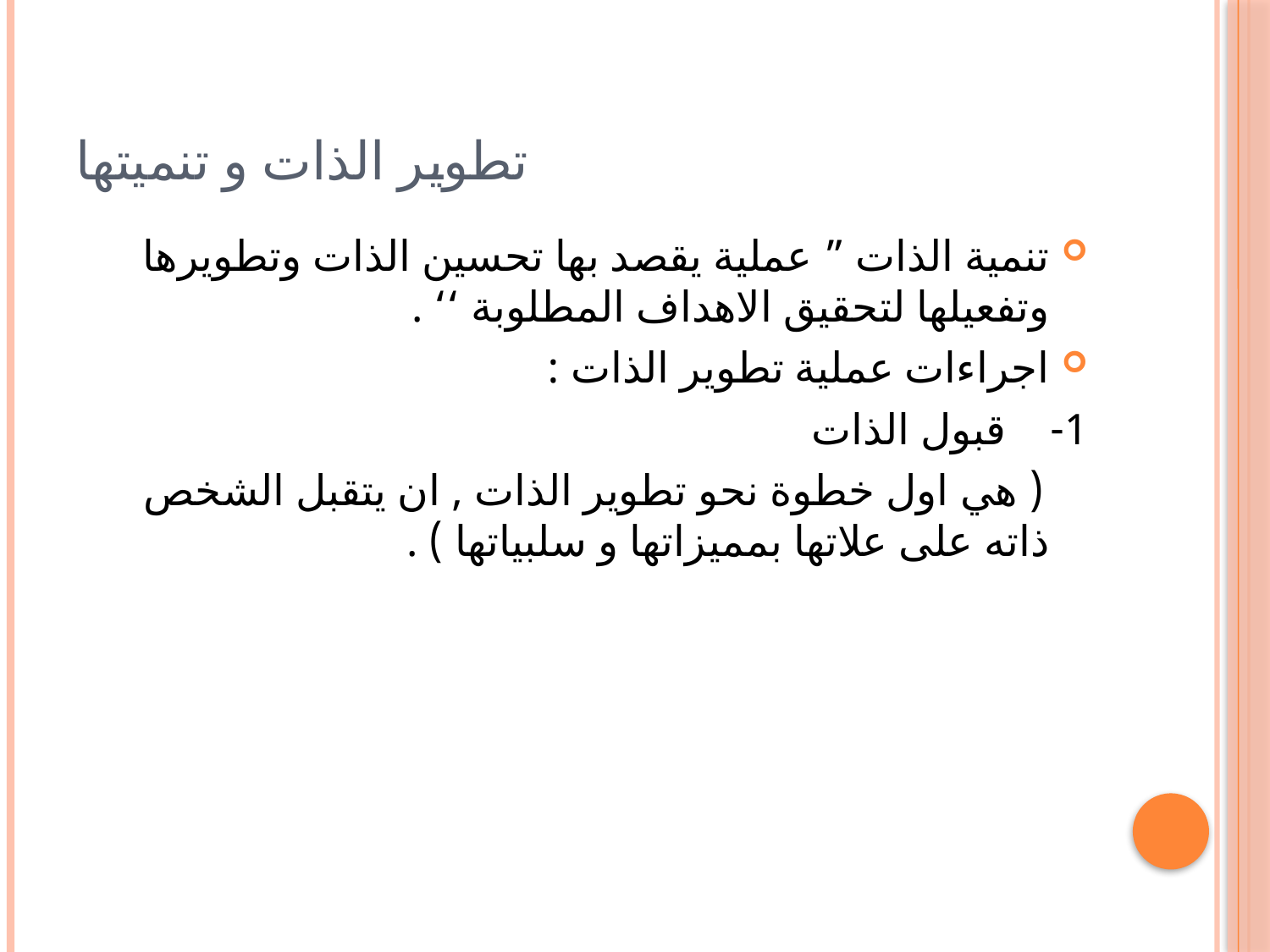

# تطوير الذات و تنميتها
تنمية الذات ” عملية يقصد بها تحسين الذات وتطويرها وتفعيلها لتحقيق الاهداف المطلوبة ‘‘ .
اجراءات عملية تطوير الذات :
1-    قبول الذات
    ( هي اول خطوة نحو تطوير الذات , ان يتقبل الشخص ذاته على علاتها بمميزاتها و سلبياتها ) .